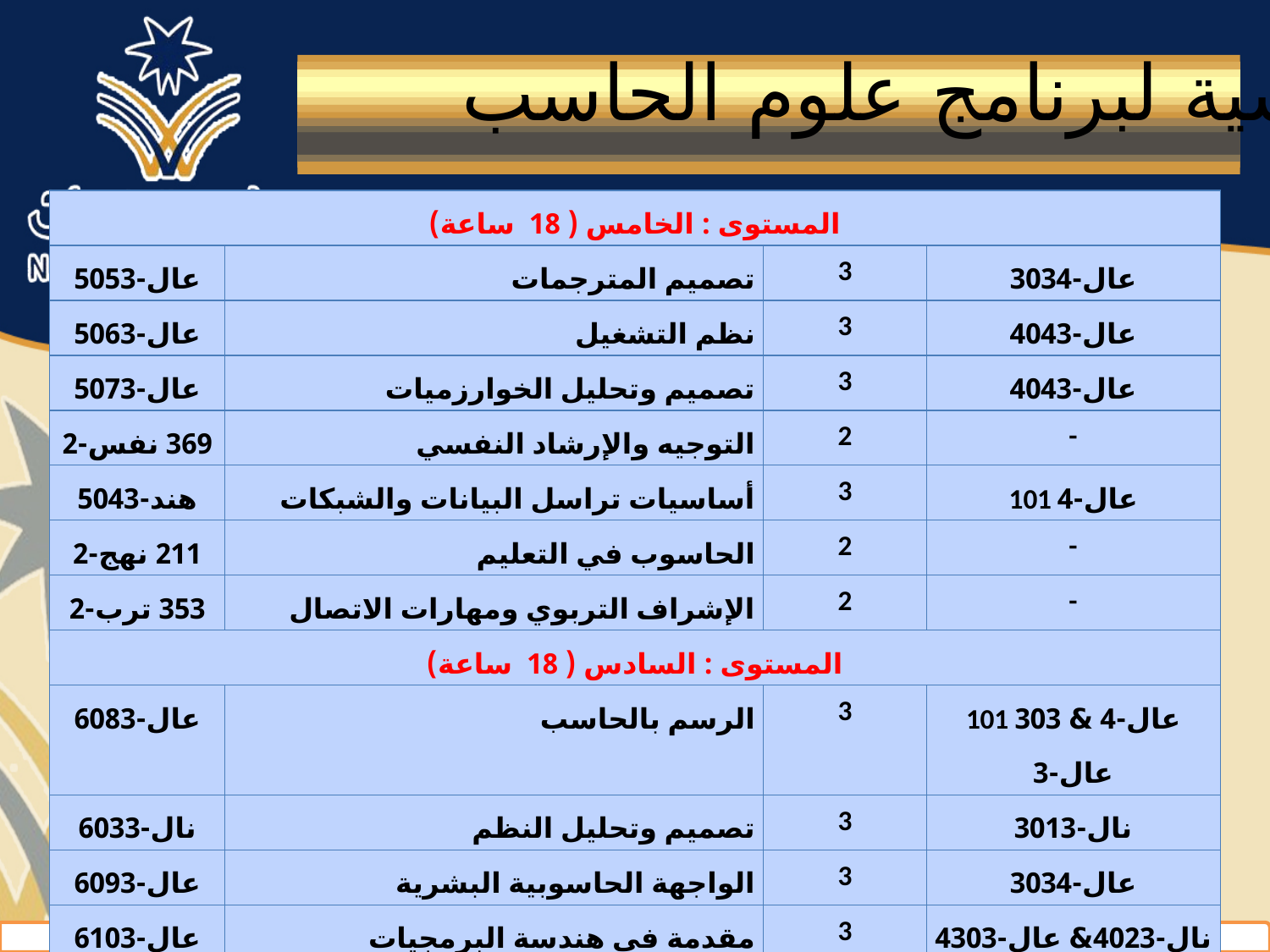

الخطة الدراسية لبرنامج علوم الحاسب
| المستوى : الخامس ( 18 ساعة) |  |  |  |
| --- | --- | --- | --- |
| عال-3505 | تصميم المترجمات | 3 | عال-4303 |
| عال-3506 | نظم التشغيل | 3 | عال-3404 |
| عال-3507 | تصميم وتحليل الخوارزميات | 3 | عال-3404 |
| 369 نفس-2 | التوجيه والإرشاد النفسي | 2 | - |
| هند-3504 | أساسيات تراسل البيانات والشبكات | 3 | 101 عال-4 |
| 211 نهج-2 | الحاسوب في التعليم | 2 | - |
| 353 ترب-2 | الإشراف التربوي ومهارات الاتصال | 2 | - |
| المستوى : السادس ( 18 ساعة) |  |  |  |
| عال-3608 | الرسم بالحاسب | 3 | 101 عال-4 & 303 عال-3 |
| نال-3603 | تصميم وتحليل النظم | 3 | نال-3301 |
| عال-3609 | الواجهة الحاسوبية البشرية | 3 | عال-4303 |
| عال-3610 | مقدمة في هندسة البرمجيات | 3 | نال-3402& عال-4303 |
| 341 نهج-2 | وسائل تقنية التعليم | 3 | - |
| عال-3611 | موضوعات خاصة في علوم الحاسب | 3 | - |